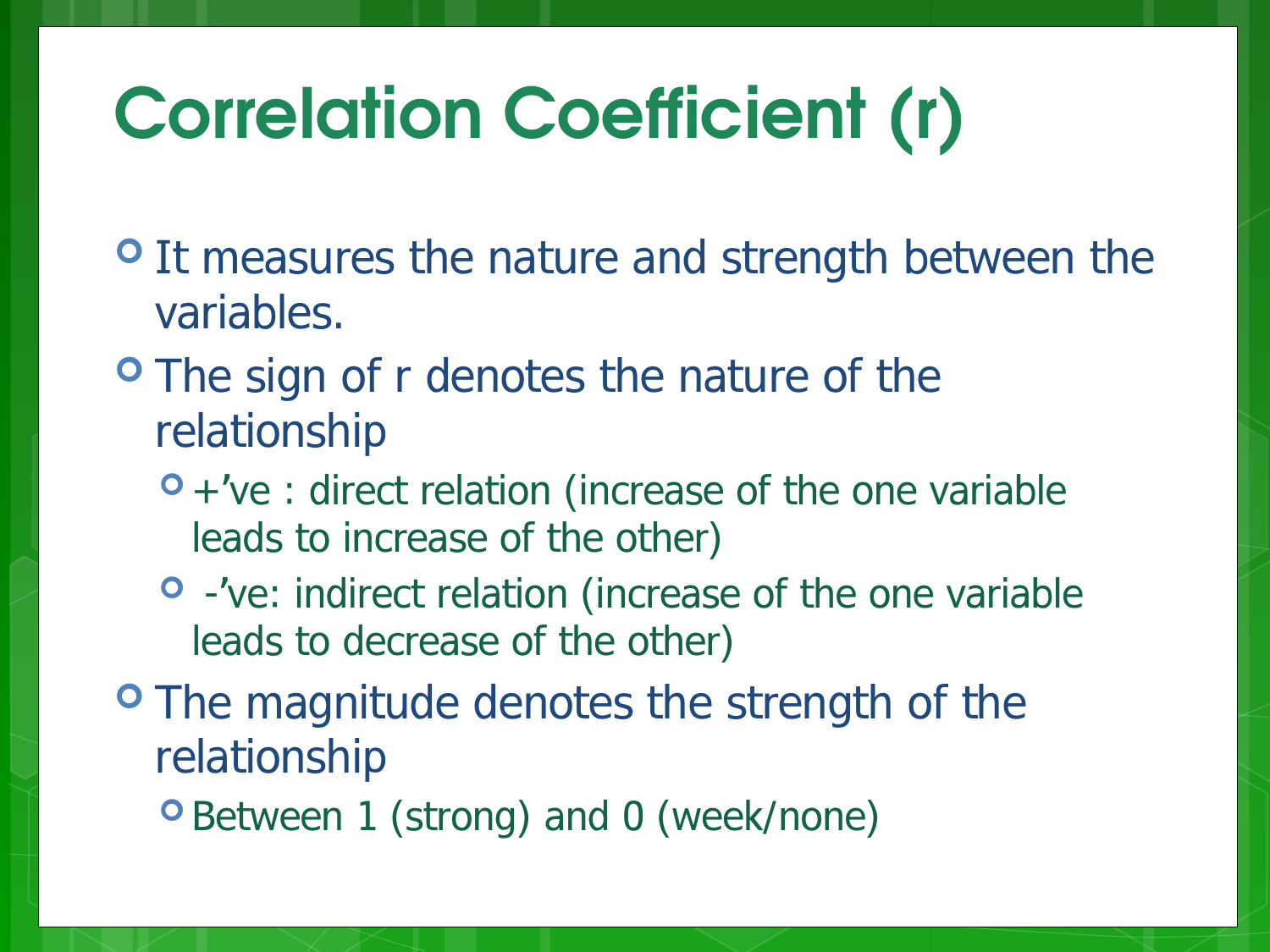

# Correlation Coefficient (r)
It measures the nature and strength between the variables.
The sign of r denotes the nature of the relationship
+’ve : direct relation (increase of the one variable leads to increase of the other)
 -’ve: indirect relation (increase of the one variable leads to decrease of the other)
The magnitude denotes the strength of the relationship
Between 1 (strong) and 0 (week/none)